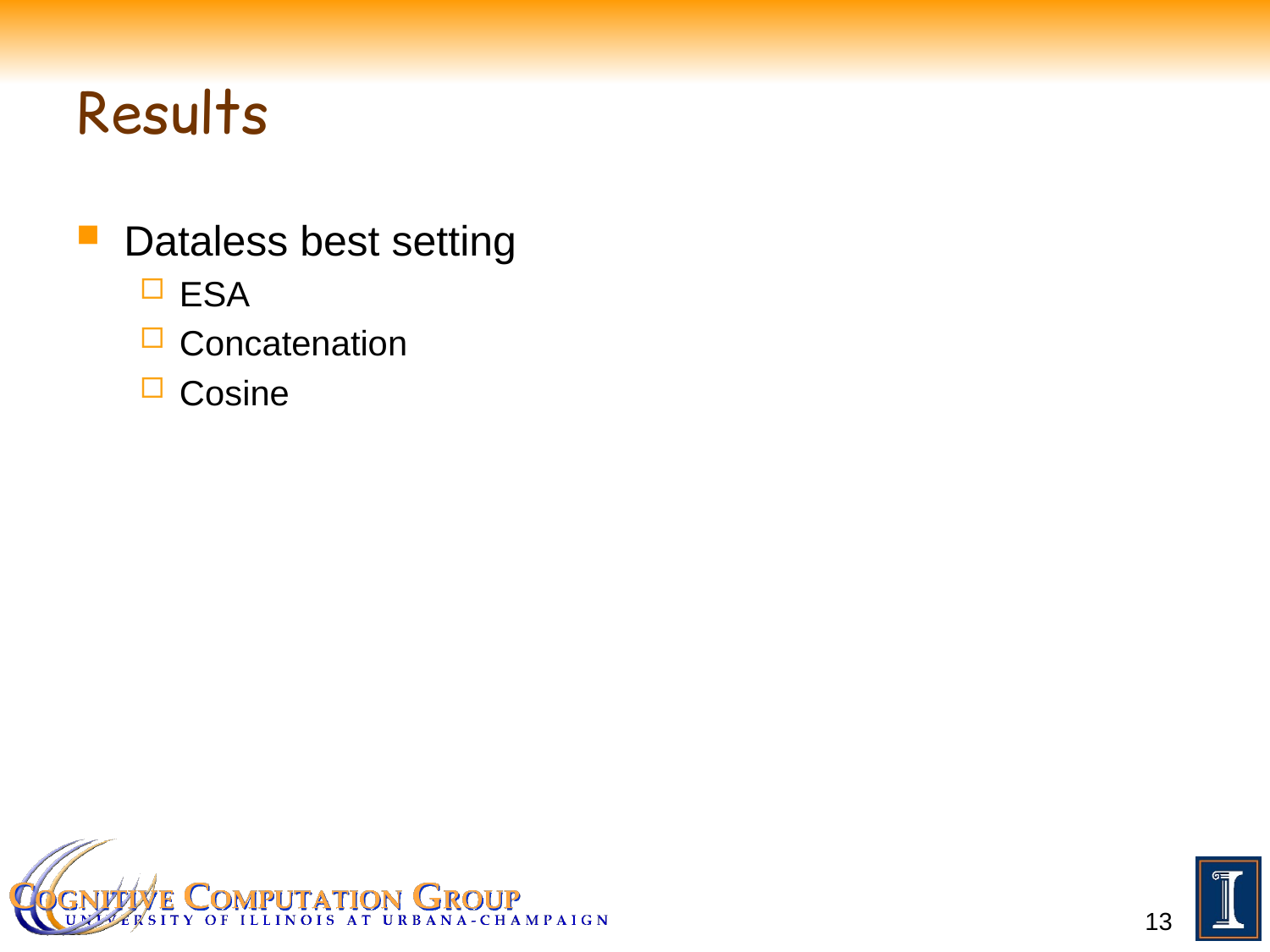

# Results
Dataless best setting
ESA
Concatenation
Cosine

13